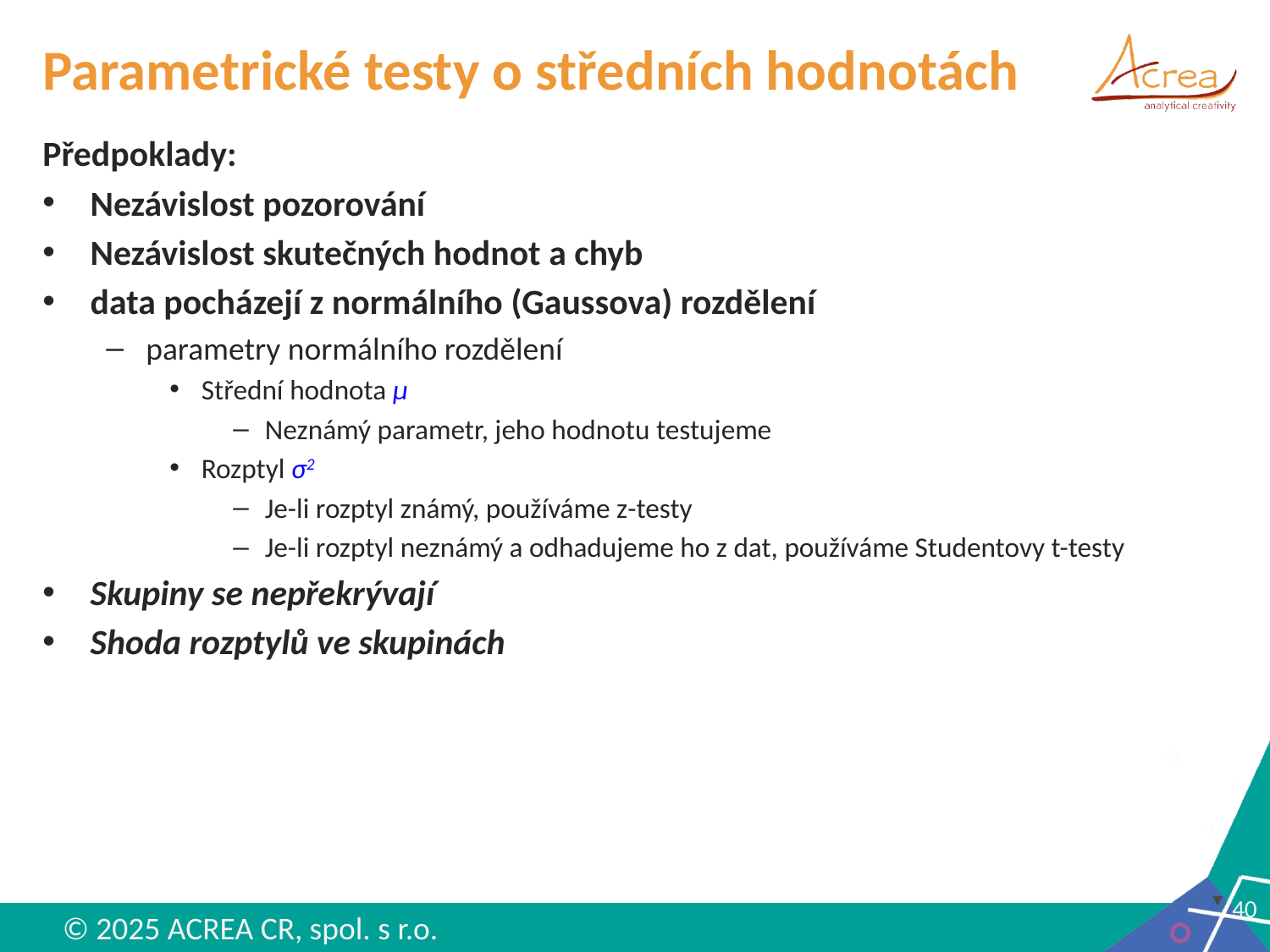

# Parametrické testy o středních hodnotách
Předpoklady:
Nezávislost pozorování
Nezávislost skutečných hodnot a chyb
data pocházejí z normálního (Gaussova) rozdělení
parametry normálního rozdělení
Střední hodnota μ
Neznámý parametr, jeho hodnotu testujeme
Rozptyl σ2
Je-li rozptyl známý, používáme z-testy
Je-li rozptyl neznámý a odhadujeme ho z dat, používáme Studentovy t-testy
Skupiny se nepřekrývají
Shoda rozptylů ve skupinách
40